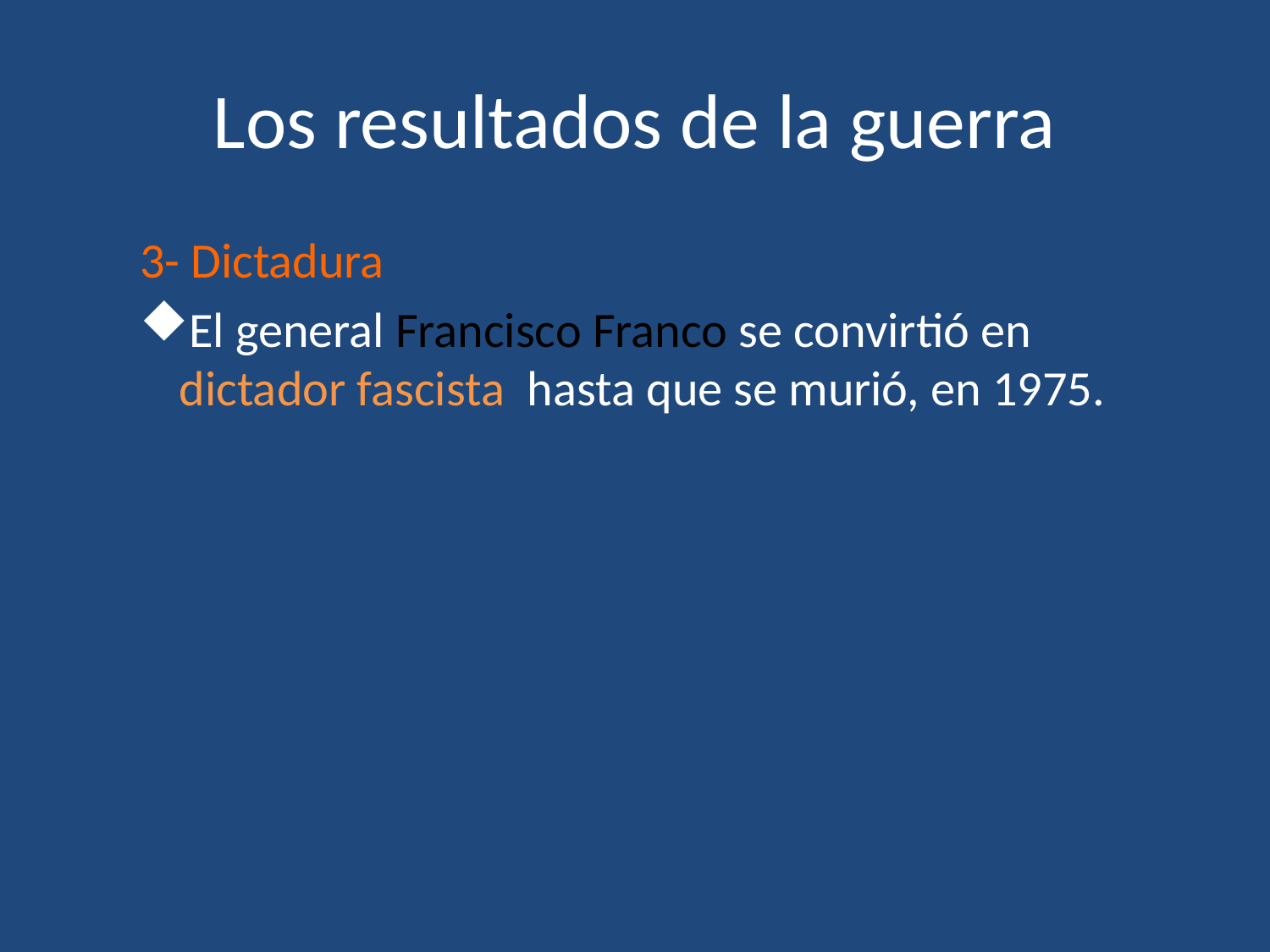

# Los resultados de la guerra
3- Dictadura
El general Francisco Franco se convirtió en dictador fascista  hasta que se murió, en 1975.